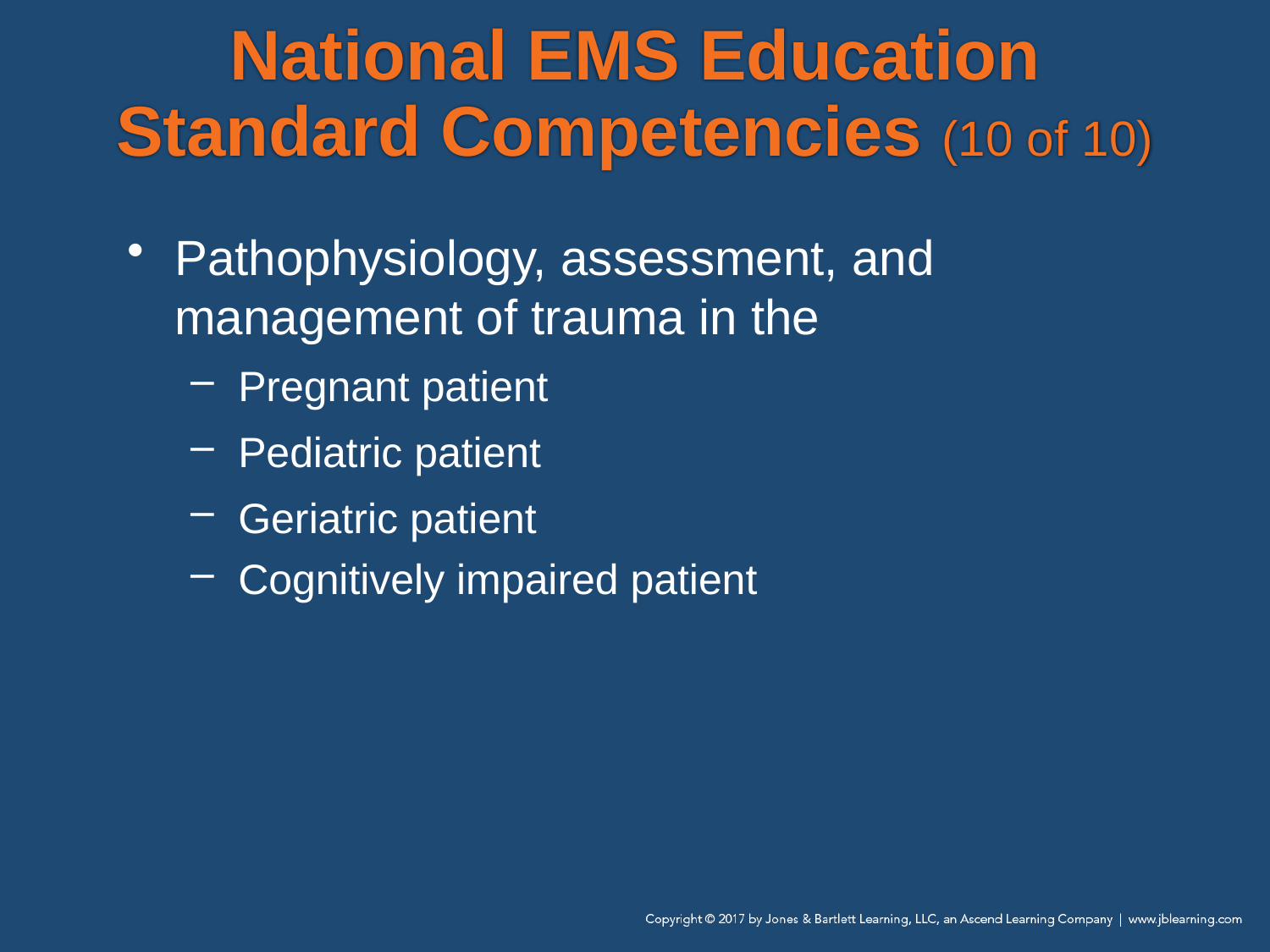

# National EMS Education Standard Competencies (10 of 10)
Pathophysiology, assessment, and management of trauma in the
Pregnant patient
Pediatric patient
Geriatric patient
Cognitively impaired patient